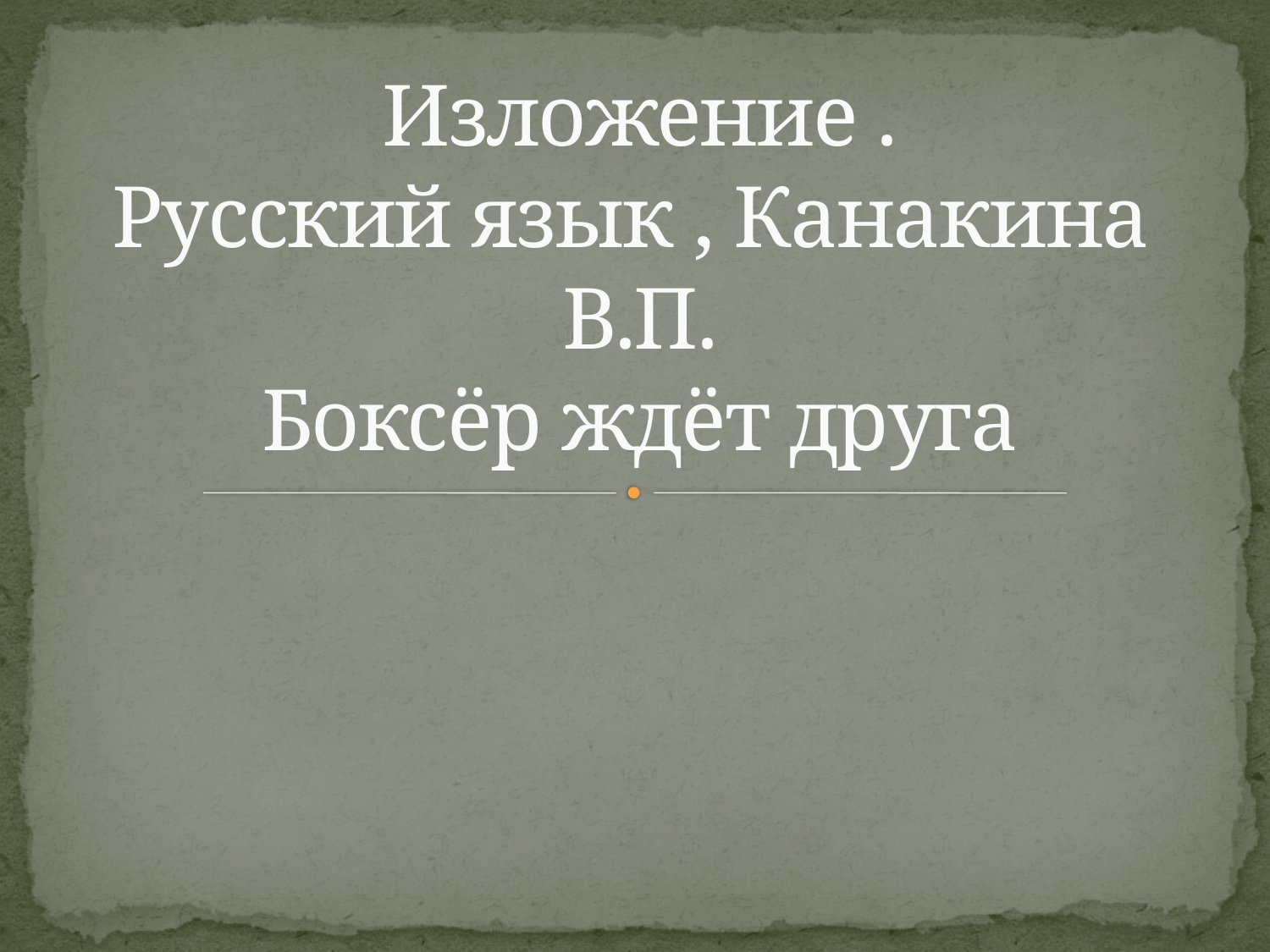

# Изложение . Русский язык , Канакина  В.П. Боксёр ждёт друга